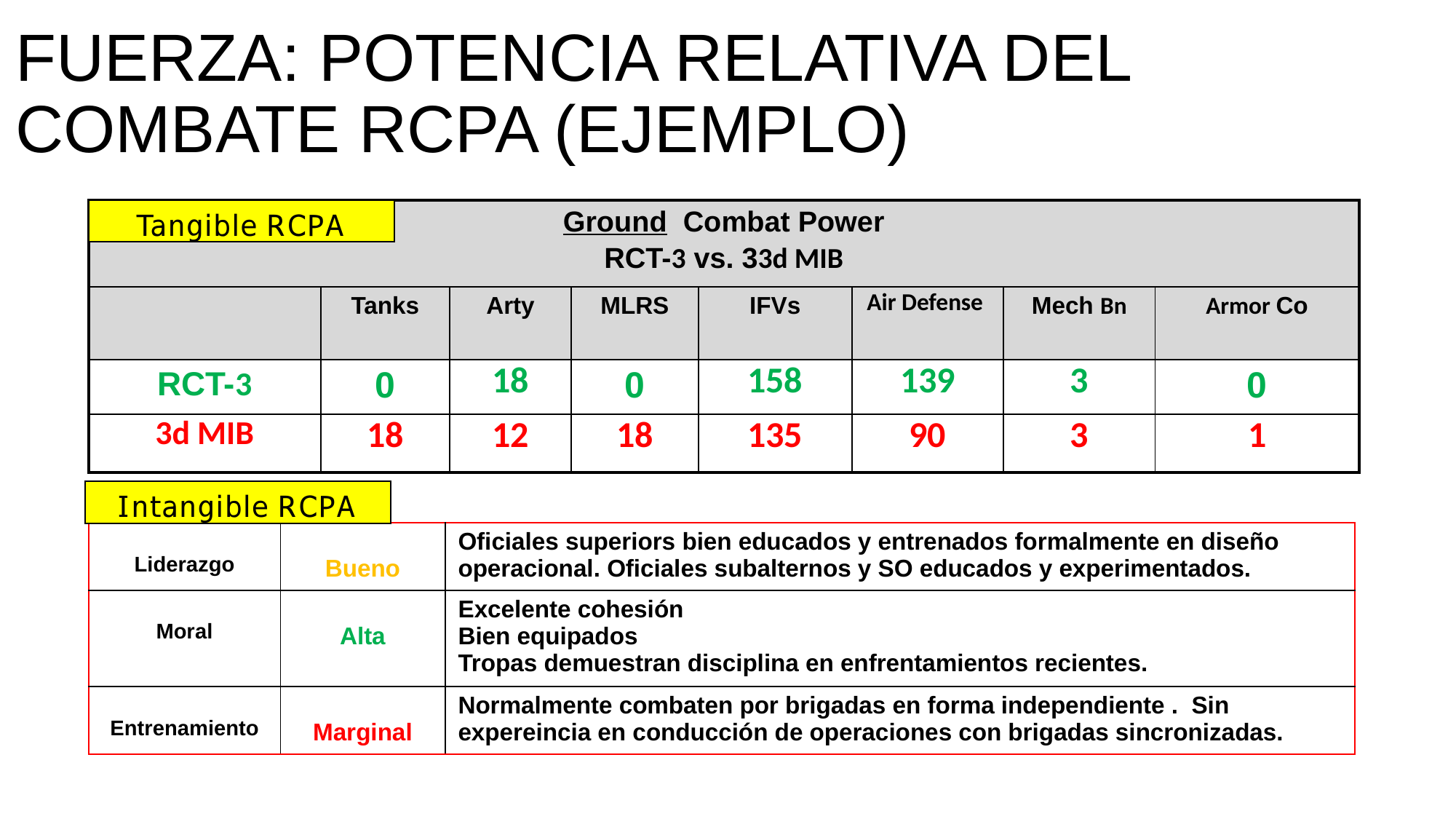

# FUERZA: POTENCIA RELATIVA DEL COMBATE RCPA (EJEMPLO)
Tangible RCPA
| Ground Combat Power RCT-3 vs. 33d MIB |  |  |  |  |  |  |  |
| --- | --- | --- | --- | --- | --- | --- | --- |
|  | Tanks | Arty | MLRS | IFVs | Air Defense | Mech Bn | Armor Co |
| RCT-3 | 0 | 18 | 0 | 158 | 139 | 3 | 0 |
| 3d MIB | 18 | 12 | 18 | 135 | 90 | 3 | 1 |
Intangible RCPA
| Liderazgo | Bueno | Oficiales superiors bien educados y entrenados formalmente en diseño operacional. Oficiales subalternos y SO educados y experimentados. |
| --- | --- | --- |
| Moral | Alta | Excelente cohesión Bien equipados Tropas demuestran disciplina en enfrentamientos recientes. |
| Entrenamiento | Marginal | Normalmente combaten por brigadas en forma independiente . Sin expereincia en conducción de operaciones con brigadas sincronizadas. |